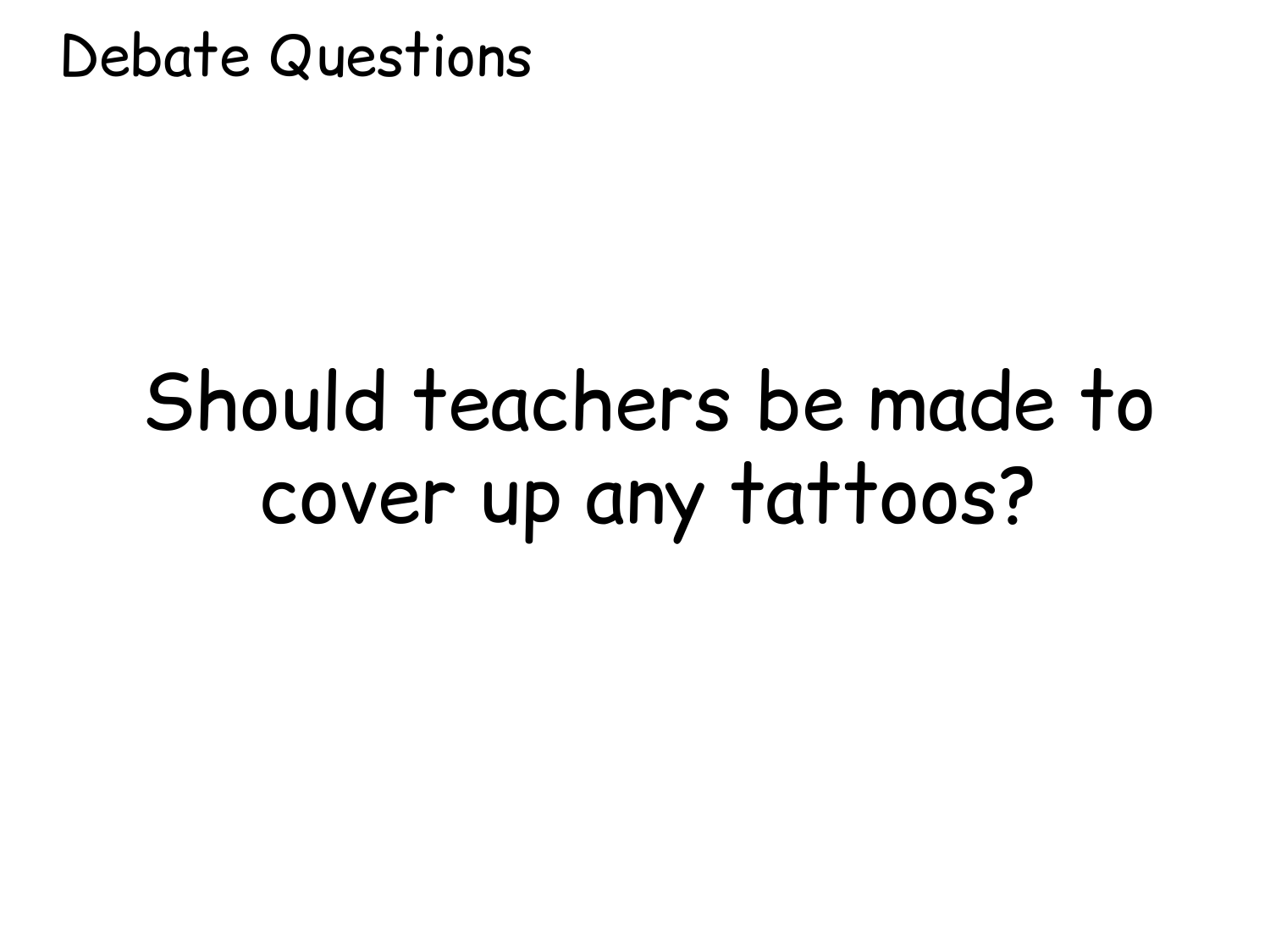

# Debate Questions
Should teachers be made to cover up any tattoos?